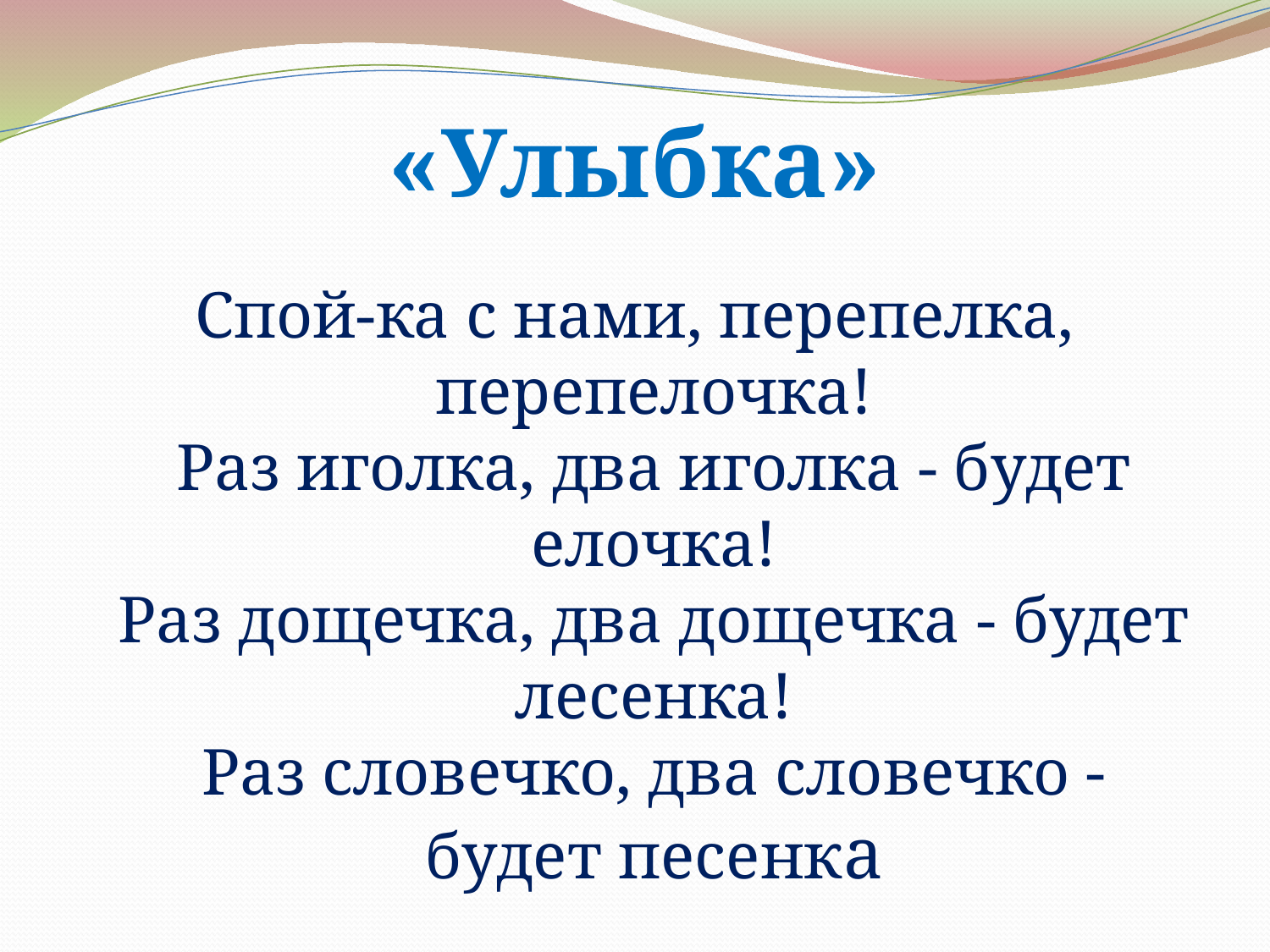

«Улыбка»
#
Спой-ка с нами, перепелка, перепелочка!
Раз иголка, два иголка - будет елочка!
Раз дощечка, два дощечка - будет лесенка!
Раз словечко, два словечко - будет песенка